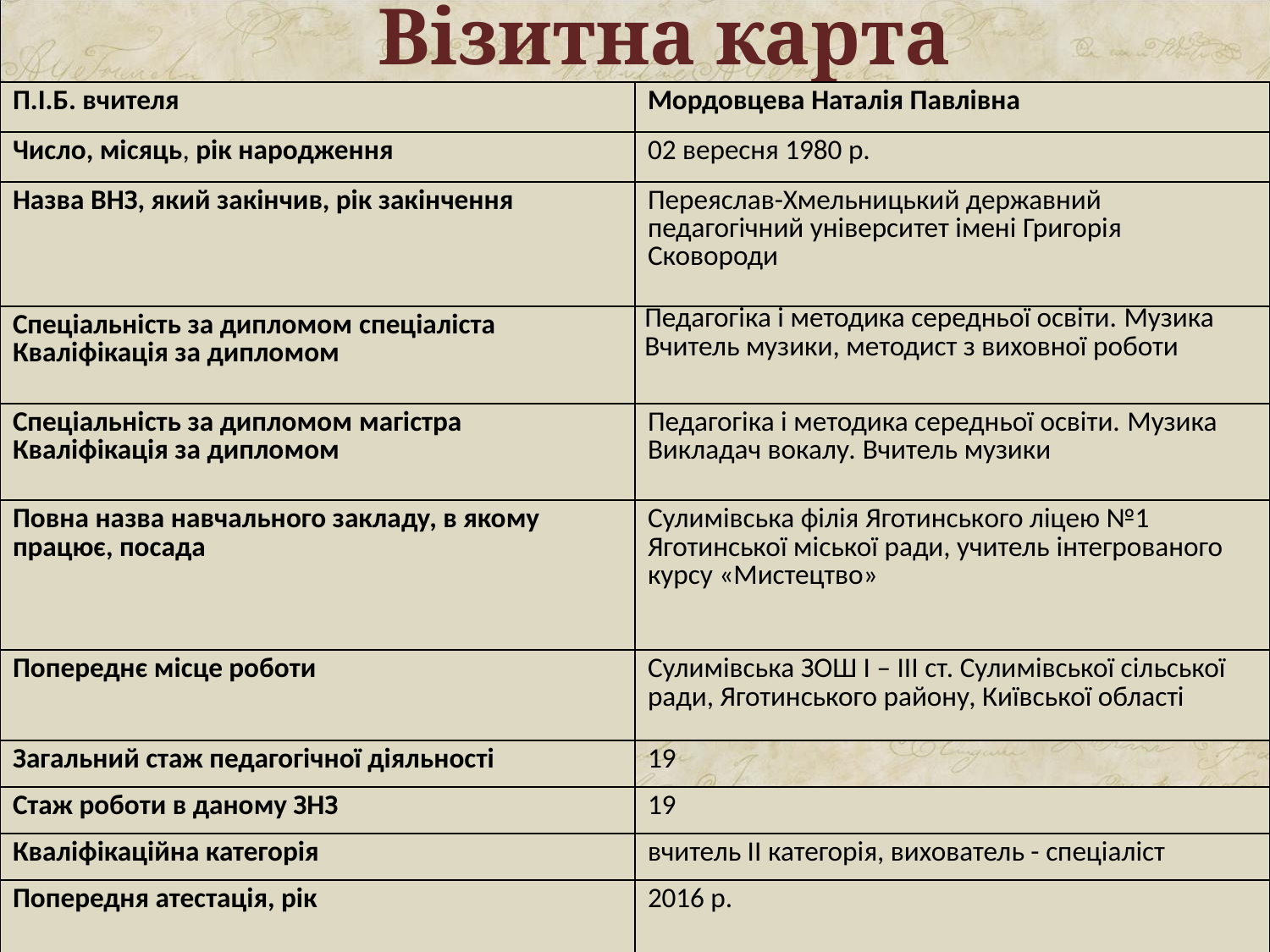

Візитна карта

| П.І.Б. вчителя | Мордовцева Наталія Павлівна |
| --- | --- |
| Число, місяць, рік народження | 02 вересня 1980 р. |
| Назва ВНЗ, який закінчив, рік закінчення | Переяслав-Хмельницький державний педагогічний університет імені Григорія Сковороди |
| Спеціальність за дипломом спеціаліста Кваліфікація за дипломом | Педагогіка і методика середньої освіти. Музика Вчитель музики, методист з виховної роботи |
| Спеціальність за дипломом магістра Кваліфікація за дипломом | Педагогіка і методика середньої освіти. Музика Викладач вокалу. Вчитель музики |
| Повна назва навчального закладу, в якому працює, посада | Сулимівська філія Яготинського ліцею №1 Яготинської міської ради, учитель інтегрованого курсу «Мистецтво» |
| Попереднє місце роботи | Сулимівська ЗОШ І – ІІІ ст. Сулимівської сільської ради, Яготинського району, Київської області |
| Загальний стаж педагогічної діяльності | 19 |
| Стаж роботи в даному ЗНЗ | 19 |
| Кваліфікаційна категорія | вчитель ІІ категорія, вихователь - спеціаліст |
| Попередня атестація, рік | 2016 р. |